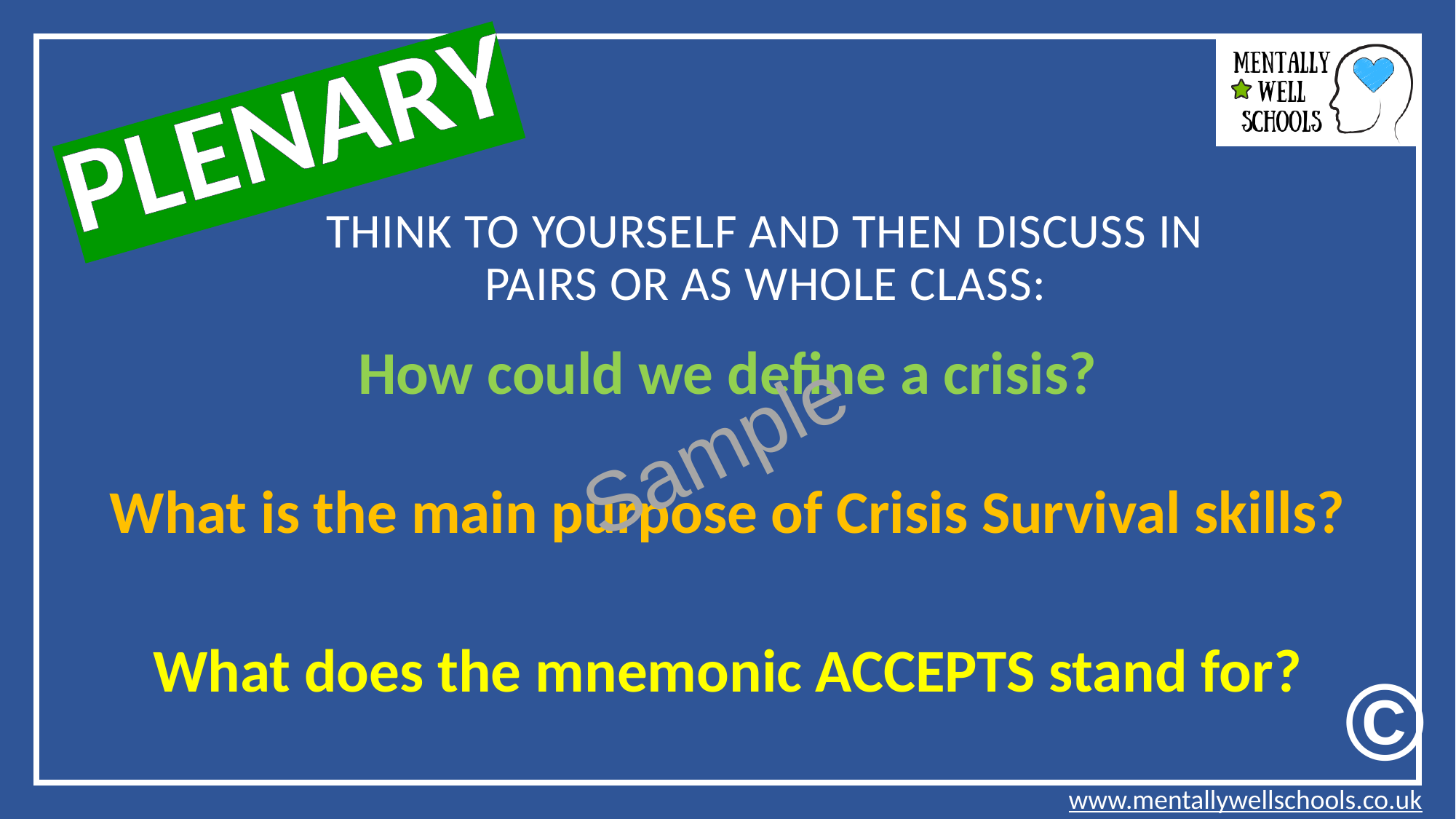

# PLENARY
Think to yourself and then discuss in pairs or as whole class:
How could we define a crisis?
Sample
What is the main purpose of Crisis Survival skills?
What does the mnemonic ACCEPTS stand for?
©
www.mentallywellschools.co.uk